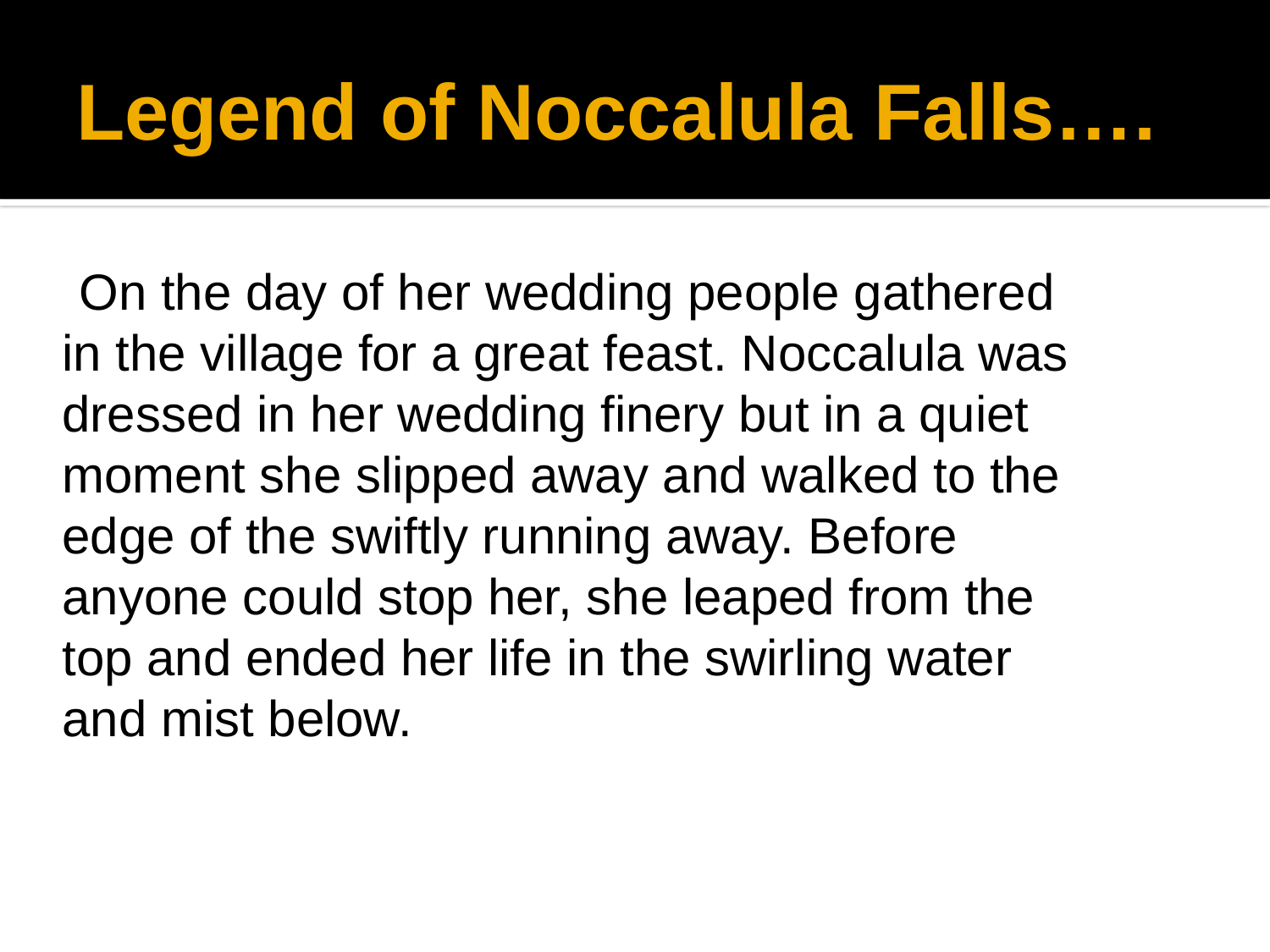

# Legend of Noccalula Falls….
    On the day of her wedding people gathered
in the village for a great feast. Noccalula was
dressed in her wedding finery but in a quiet
moment she slipped away and walked to the
edge of the swiftly running away. Before
anyone could stop her, she leaped from the
top and ended her life in the swirling water
and mist below.